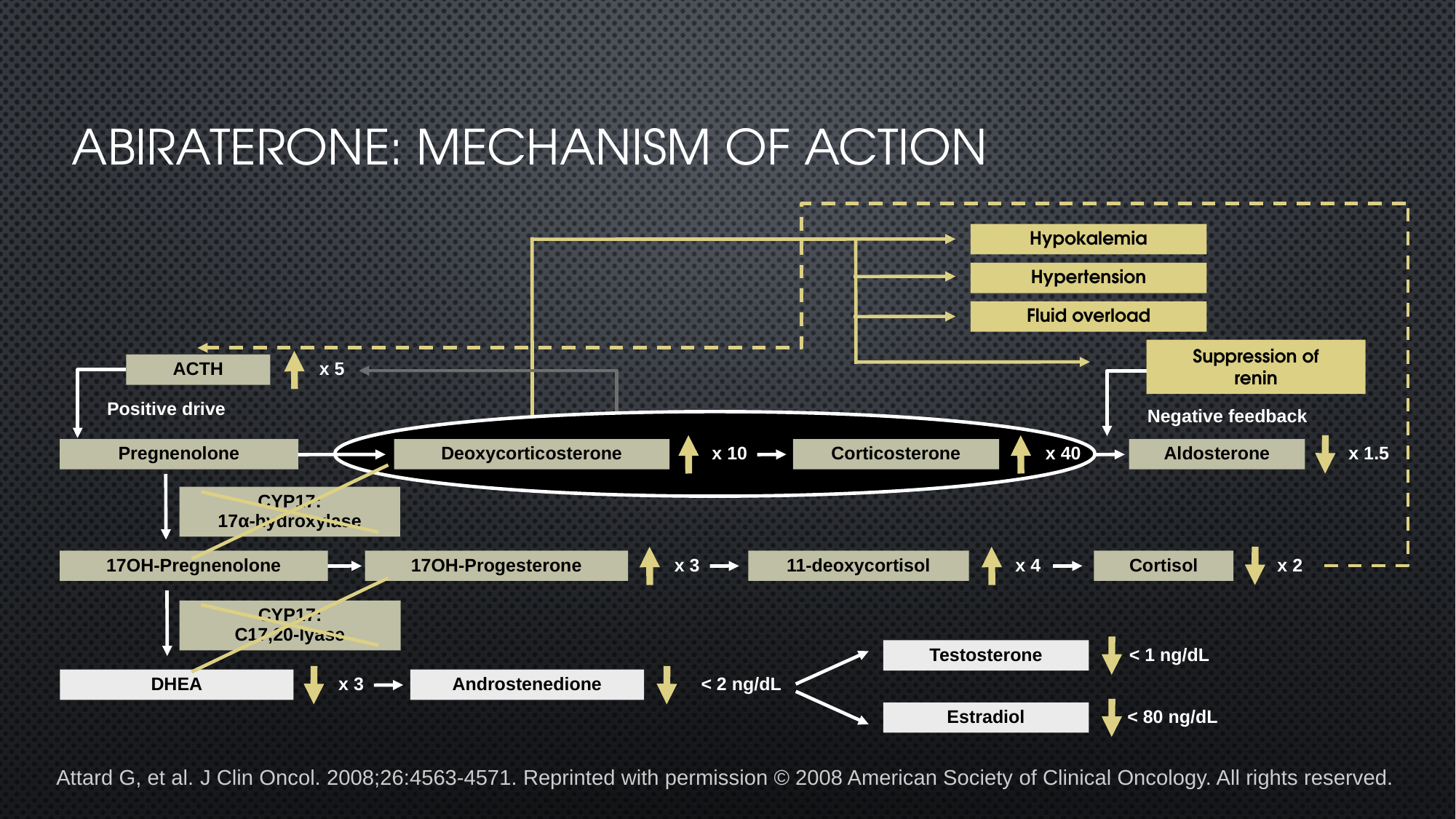

# Abiraterone: Mechanism of Action
Hypokalemia
Hypertension
Fluid overload
Suppression of
renin

ACTH
Pregnenolone
Deoxycorticosterone
Corticosterone
Aldosterone
CYP17:
17α-hydroxylase
17OH-Pregnenolone
17OH-Progesterone
11-deoxycortisol
Cortisol
CYP17:
C17,20-lyase
x 5
Positive drive
Negative feedback

x 10
x 40
x 1.5

x 3
x 4
x 2

< 1 ng/dL
Testosterone
DHEA
Androstenedione
Estradiol

x 3
< 2 ng/dL

< 80 ng/dL
Attard G, et al. J Clin Oncol. 2008;26:4563-4571. Reprinted with permission © 2008 American Society of Clinical Oncology. All rights reserved.